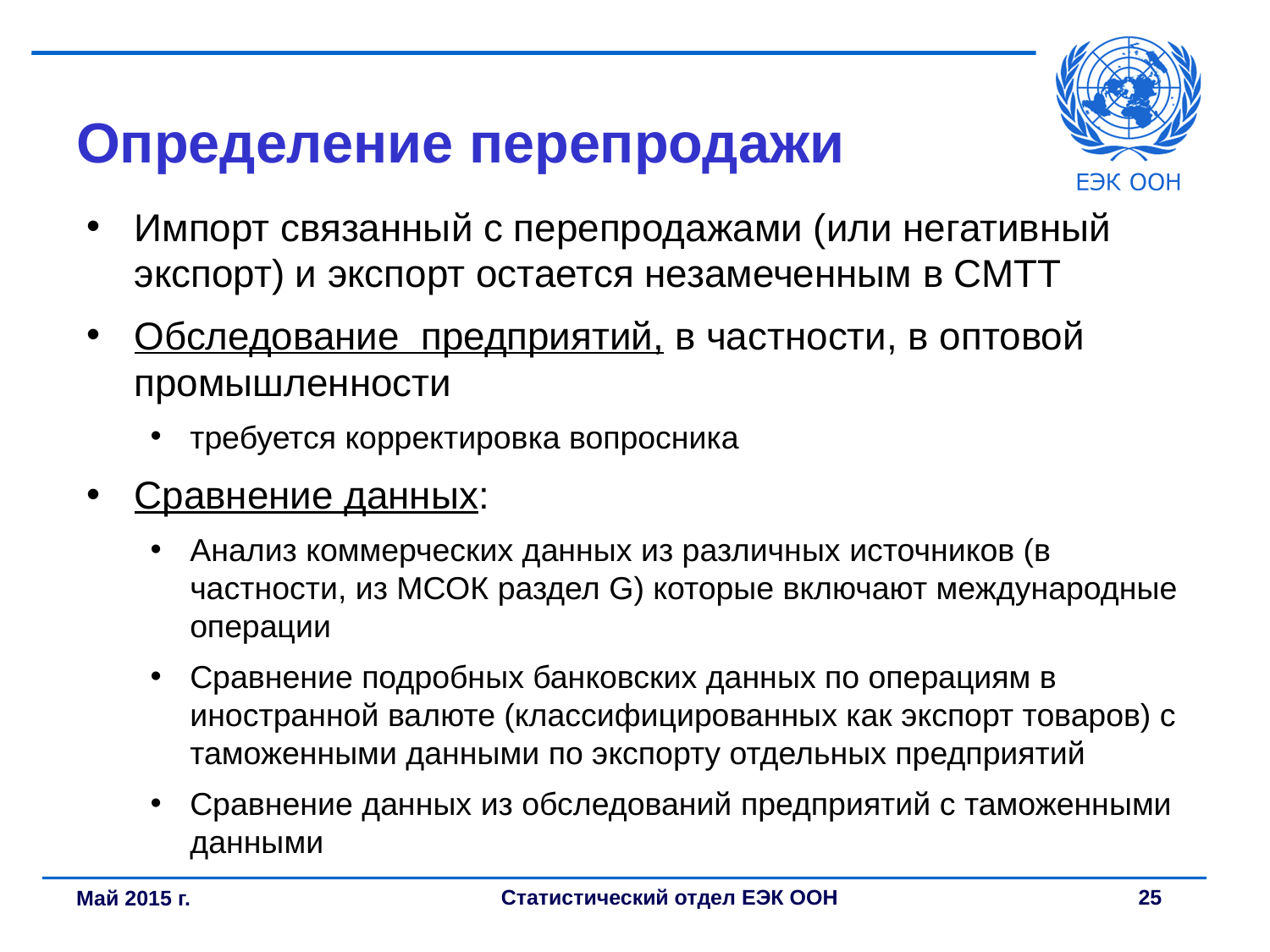

# Определение перепродажи
Импорт связанный с перепродажами (или негативный экспорт) и экспорт остается незамеченным в СМТТ
Обследование  предприятий, в частности, в оптовой промышленности
требуется корректировка вопросника
Сравнение данных:
Анализ коммерческих данных из различных источников (в частности, из МСОК раздел G) которые включают международные операции
Сравнение подробных банковских данных по операциям в иностранной валюте (классифицированных как экспорт товаров) с таможенными данными по экспорту отдельных предприятий
Сравнение данных из обследований предприятий с таможенными данными
Май 2015 г.